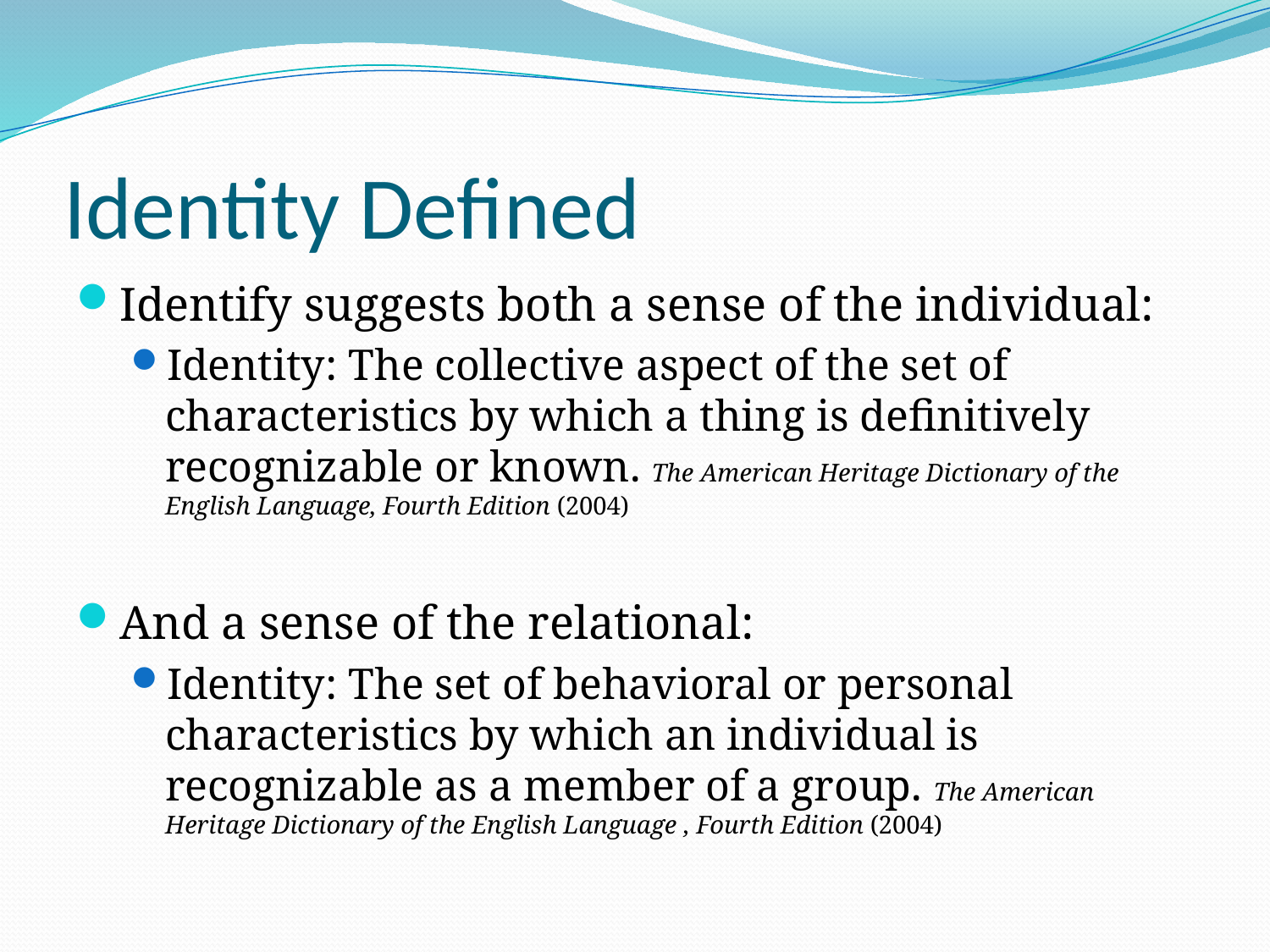

# Identity Defined
Identify suggests both a sense of the individual:
Identity: The collective aspect of the set of characteristics by which a thing is definitively recognizable or known. The American Heritage Dictionary of the English Language, Fourth Edition (2004)

And a sense of the relational:
Identity: The set of behavioral or personal characteristics by which an individual is recognizable as a member of a group. The American Heritage Dictionary of the English Language , Fourth Edition (2004)